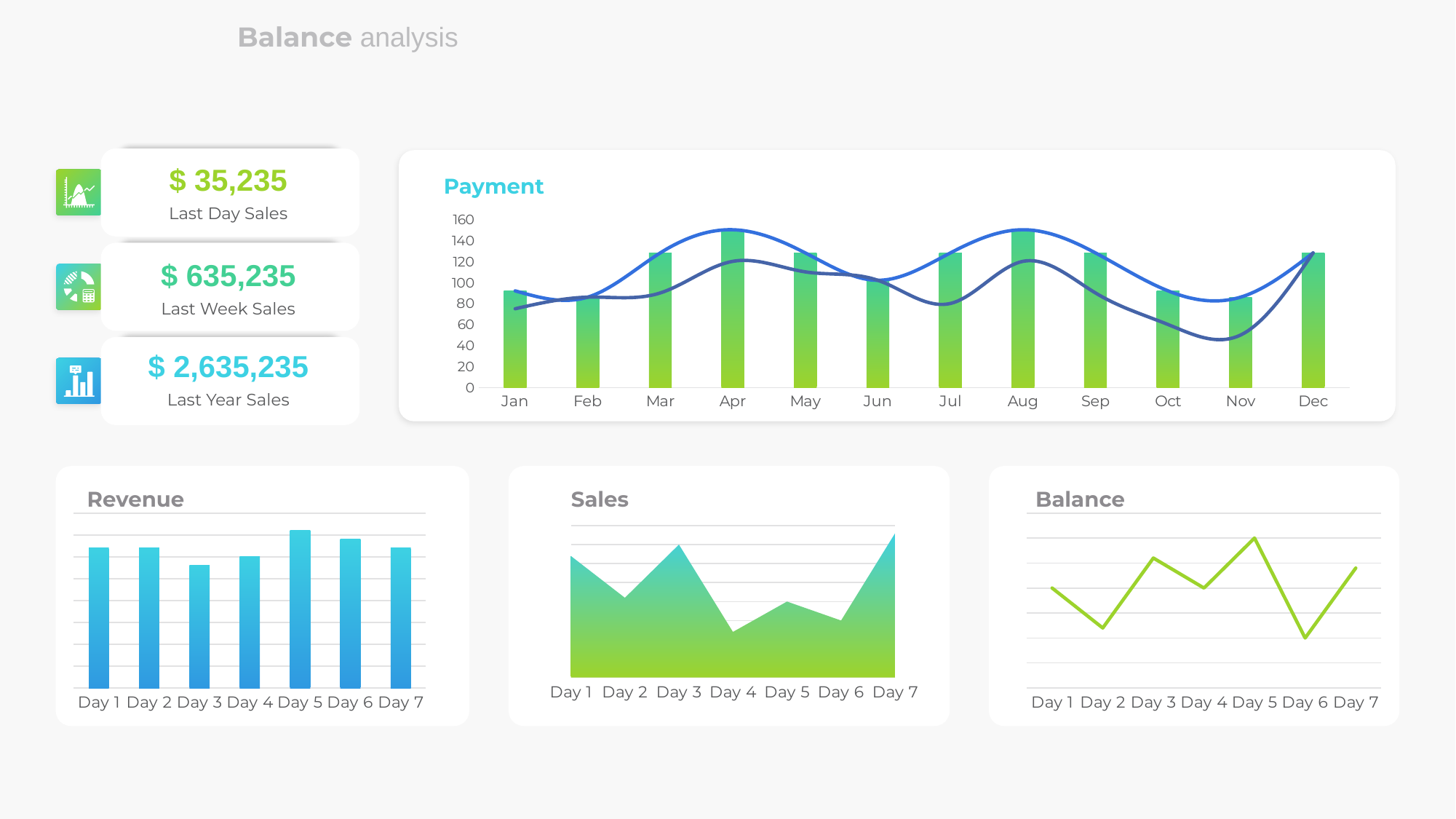

Balance analysis

$ 35,235

Payment

Last Day Sales

### Chart

| Category | Series 1 | Series 2 | Series 3 |
|---|---|---|---|
| Jan | 92.0 | 92.0 | 75.0 |
| Feb | 86.0 | 86.0 | 86.0 |
| Mar | 128.0 | 128.0 | 90.0 |
| Apr | 150.0 | 150.0 | 120.0 |
| May | 128.0 | 128.0 | 110.0 |
| Jun | 102.0 | 102.0 | 102.0 |
| Jul | 128.0 | 128.0 | 80.0 |
| Aug | 150.0 | 150.0 | 120.0 |
| Sep | 128.0 | 128.0 | 90.0 |
| Oct | 92.0 | 92.0 | 60.0 |
| Nov | 86.0 | 86.0 | 50.0 |
| Dec | 128.0 | 128.0 | 128.0 |
$ 635,235

Last Week Sales

$ 2,635,235

Last Year Sales

Revenue
Sales
Balance

### Chart

| Category | Series 1 |
|---|---|
| Day 1 | 32.0 |
| Day 2 | 32.0 |
| Day 3 | 28.0 |
| Day 4 | 30.0 |
| Day 5 | 36.0 |
| Day 6 | 34.0 |
| Day 7 | 32.0 |

### Chart

| Category | Series 1 |
|---|---|
| Day 1 | 32.0 |
| Day 2 | 21.0 |
| Day 3 | 35.0 |
| Day 4 | 12.0 |
| Day 5 | 20.0 |
| Day 6 | 15.0 |
| Day 7 | 38.0 |

### Chart

| Category | Series 1 |
|---|---|
| Day 1 | 20.0 |
| Day 2 | 12.0 |
| Day 3 | 26.0 |
| Day 4 | 20.0 |
| Day 5 | 30.0 |
| Day 6 | 10.0 |
| Day 7 | 24.0 |